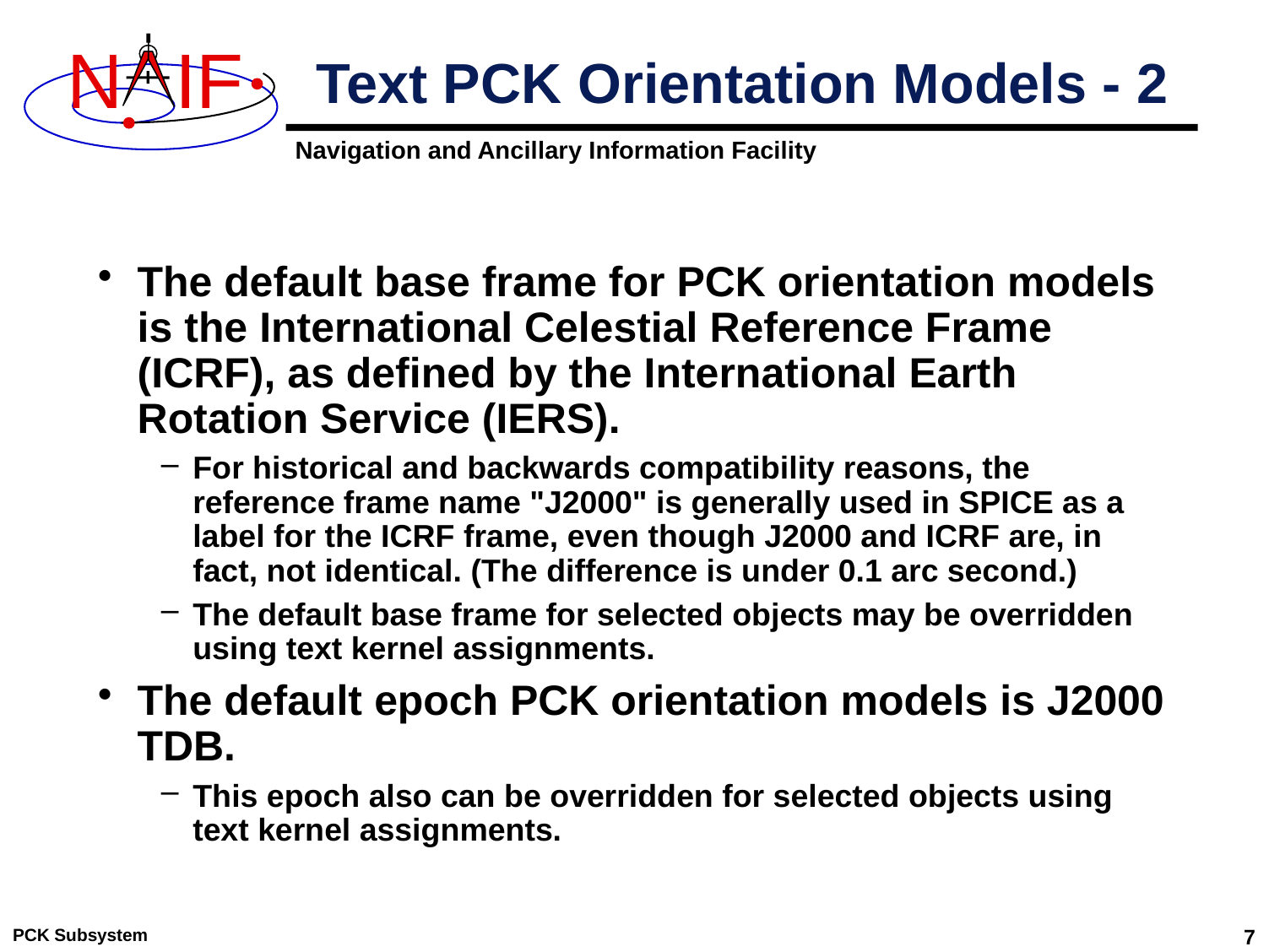

# Text PCK Orientation Models - 2
The default base frame for PCK orientation models is the International Celestial Reference Frame (ICRF), as defined by the International Earth Rotation Service (IERS).
For historical and backwards compatibility reasons, the reference frame name "J2000" is generally used in SPICE as a label for the ICRF frame, even though J2000 and ICRF are, in fact, not identical. (The difference is under 0.1 arc second.)
The default base frame for selected objects may be overridden    using text kernel assignments.
The default epoch PCK orientation models is J2000 TDB.
This epoch also can be overridden for selected objects using text kernel assignments.

PCK Subsystem
7